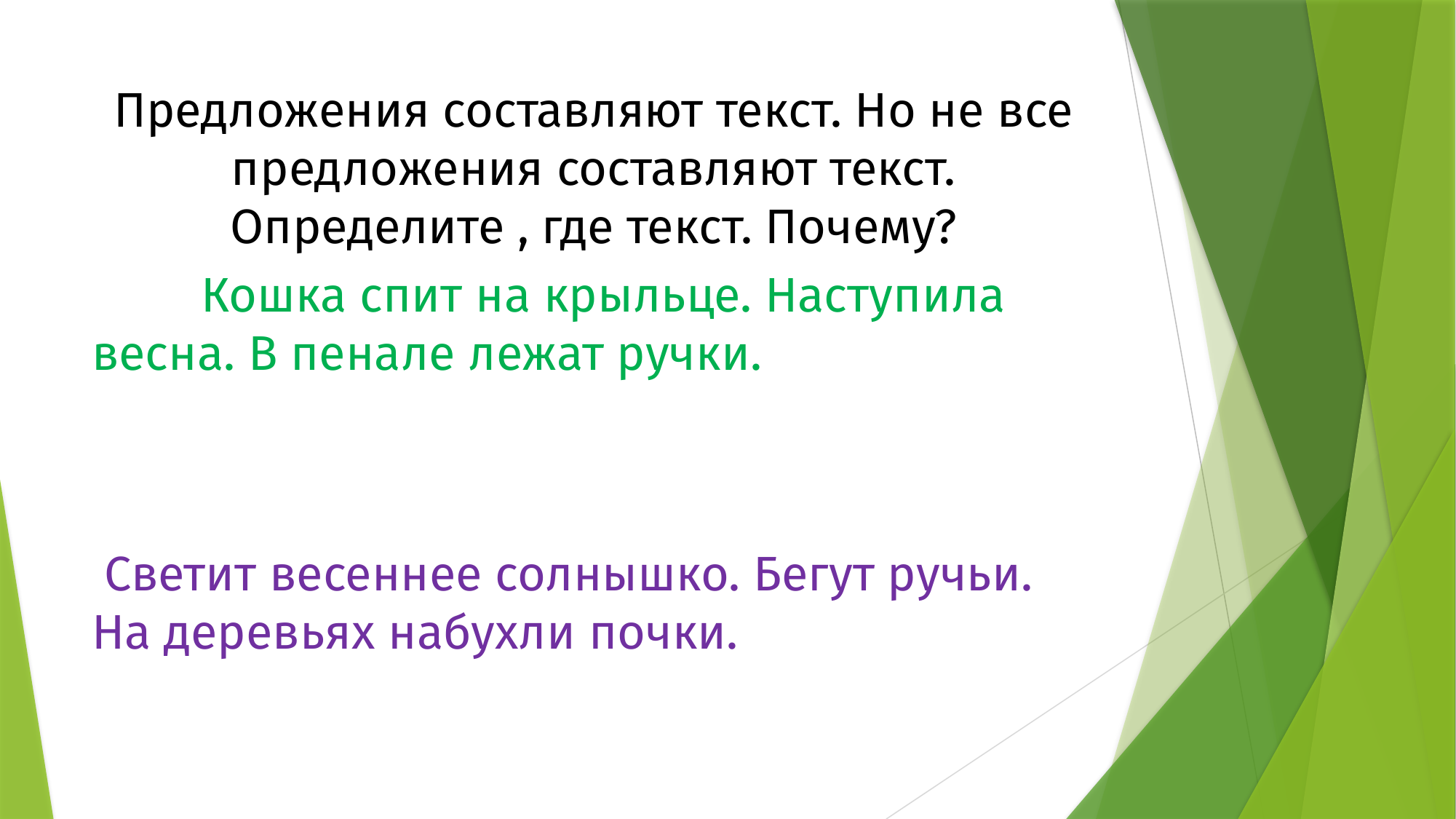

# Предложения составляют текст. Но не все предложения составляют текст. Определите , где текст. Почему?
	Кошка спит на крыльце. Наступила весна. В пенале лежат ручки.

 Светит весеннее солнышко. Бегут ручьи. На деревьях набухли почки.